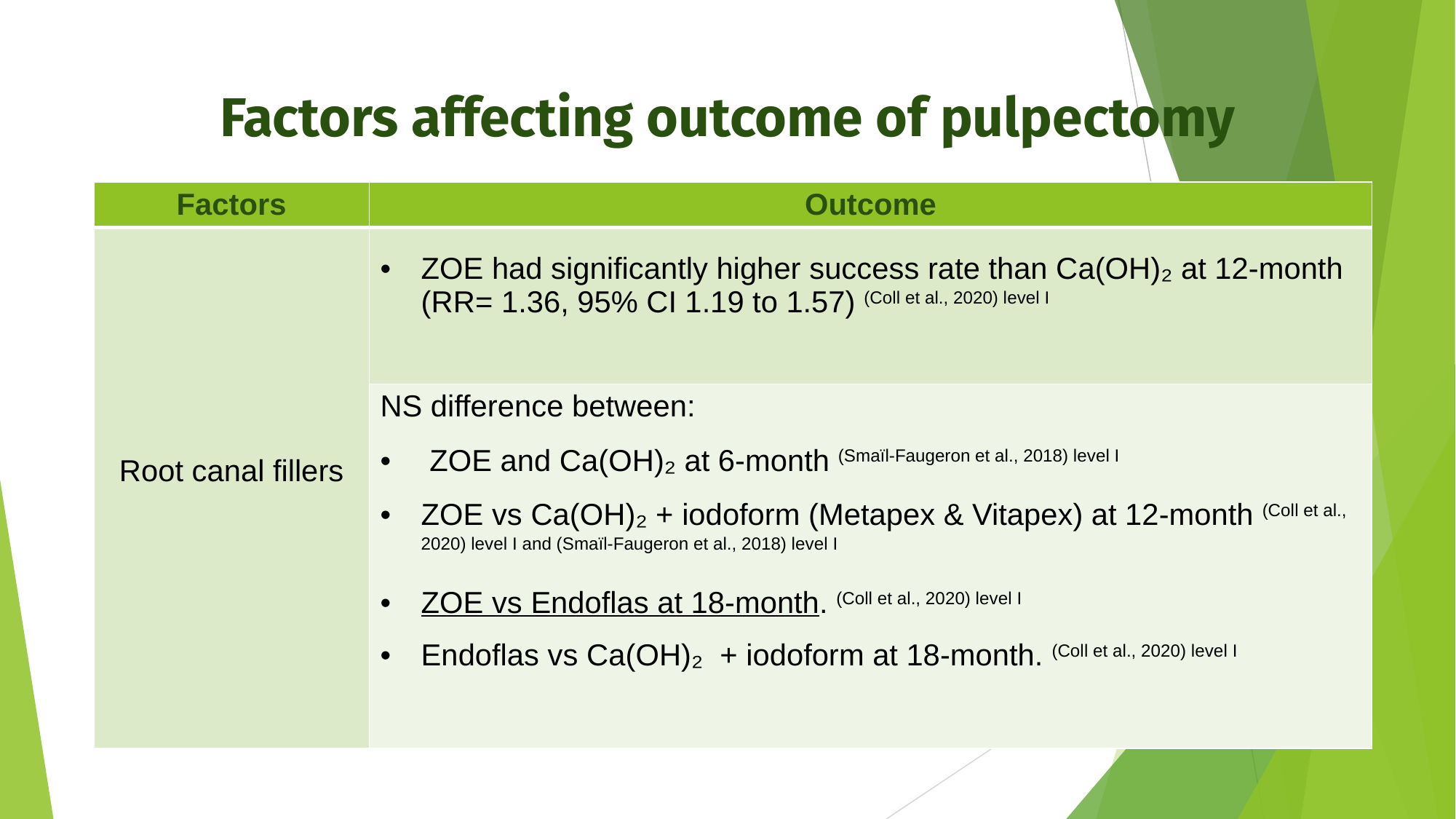

# Factors affecting outcome of pulpectomy

| Factors | Outcome |
| --- | --- |
| Root canal fillers | ZOE had significantly higher success rate than Ca(OH)₂ at 12-month (RR= 1.36, 95% CI 1.19 to 1.57) (Coll et al., 2020) level I |
|  | NS difference between: ZOE and Ca(OH)₂ at 6-month (Smaïl-Faugeron et al., 2018) level I ZOE vs Ca(OH)₂ + iodoform (Metapex & Vitapex) at 12-month (Coll et al., 2020) level I and (Smaïl-Faugeron et al., 2018) level I ZOE vs Endoflas at 18-month. (Coll et al., 2020) level I Endoflas vs Ca(OH)₂ + iodoform at 18-month. (Coll et al., 2020) level I |